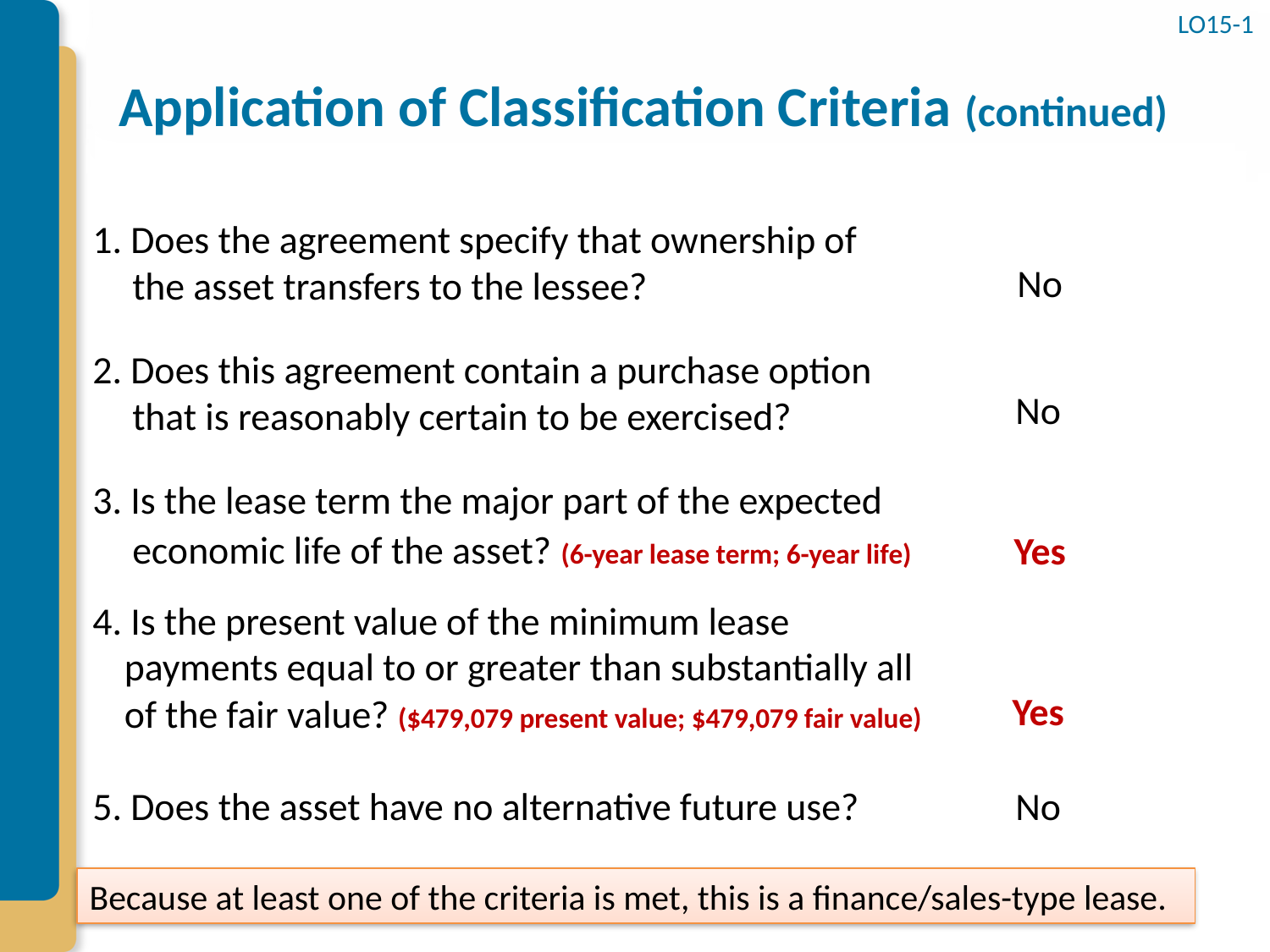

# Application of Classification Criteria (continued)
LO15-1
1. Does the agreement specify that ownership of the asset transfers to the lessee?
No
2. Does this agreement contain a purchase option that is reasonably certain to be exercised?
No
3. Is the lease term the major part of the expected economic life of the asset? (6-year lease term; 6-year life)
Yes
4. Is the present value of the minimum lease payments equal to or greater than substantially all of the fair value? ($479,079 present value; $479,079 fair value)

5. Does the asset have no alternative future use?

Yes
No
Because at least one of the criteria is met, this is a finance/sales-type lease.